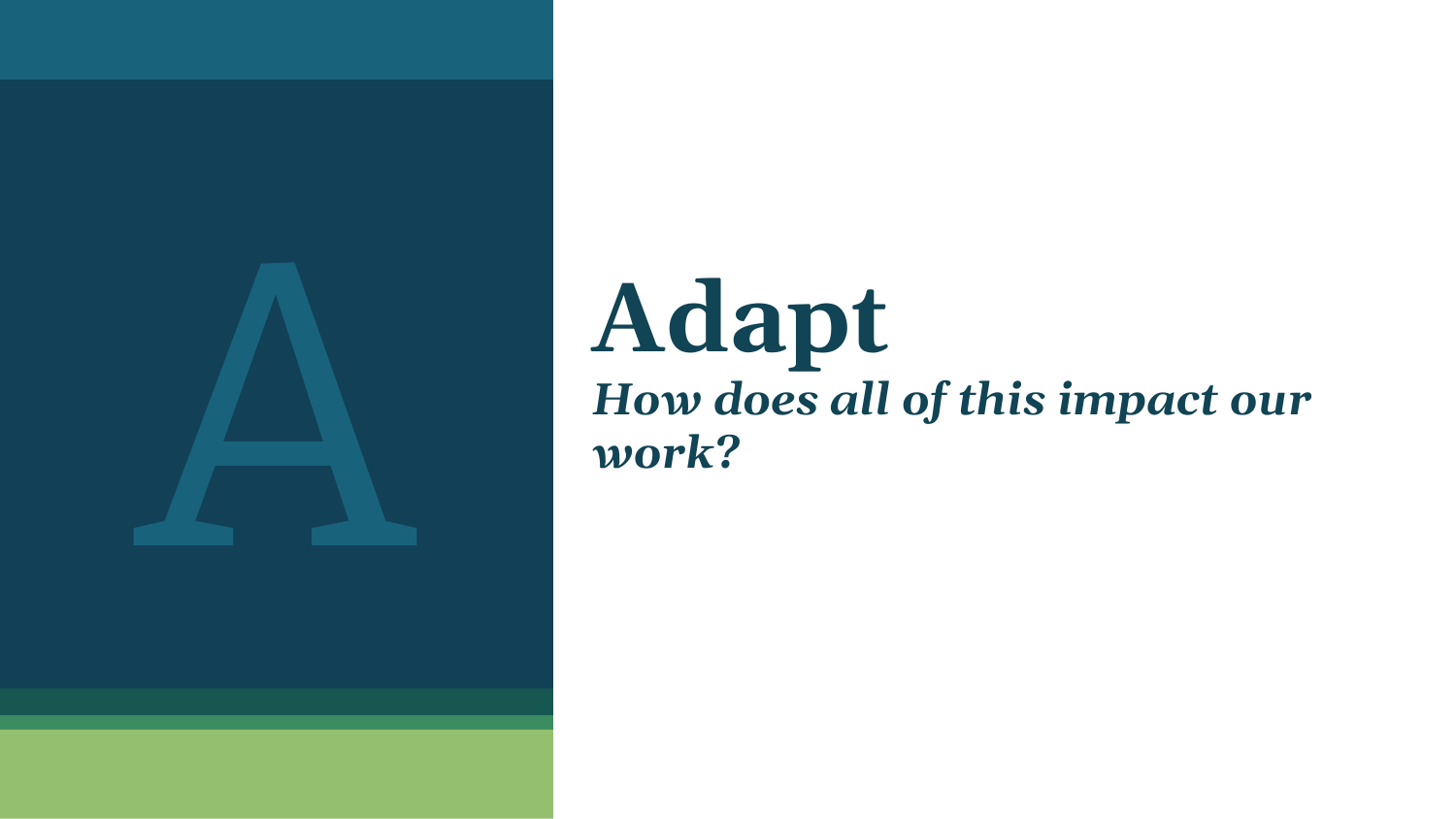

A
# Adapt How does all of this impact our work?